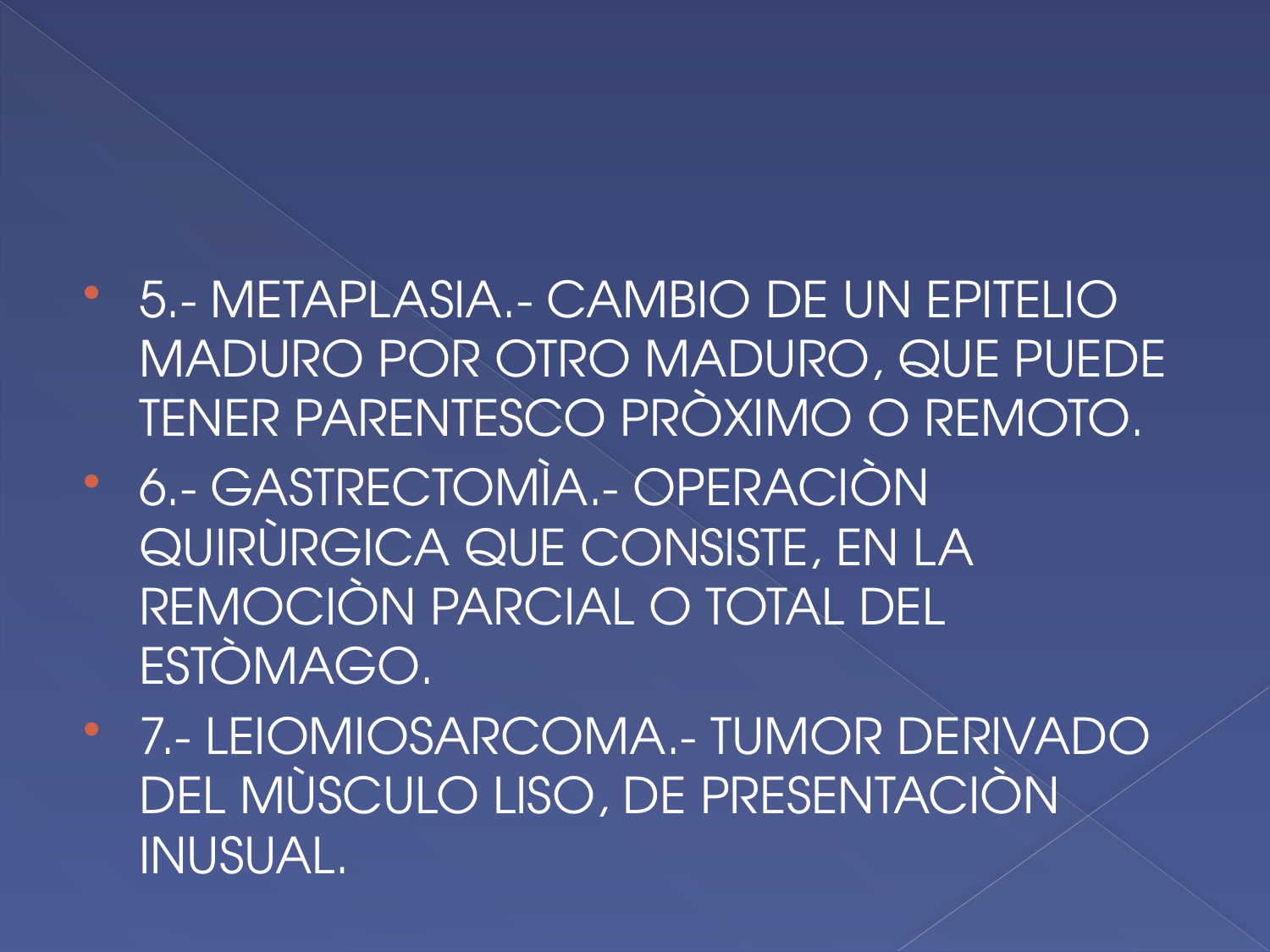

#
5.- METAPLASIA.- CAMBIO DE UN EPITELIO MADURO POR OTRO MADURO, QUE PUEDE TENER PARENTESCO PRÒXIMO O REMOTO.
6.- GASTRECTOMÌA.- OPERACIÒN QUIRÙRGICA QUE CONSISTE, EN LA REMOCIÒN PARCIAL O TOTAL DEL ESTÒMAGO.
7.- LEIOMIOSARCOMA.- TUMOR DERIVADO DEL MÙSCULO LISO, DE PRESENTACIÒN  INUSUAL.